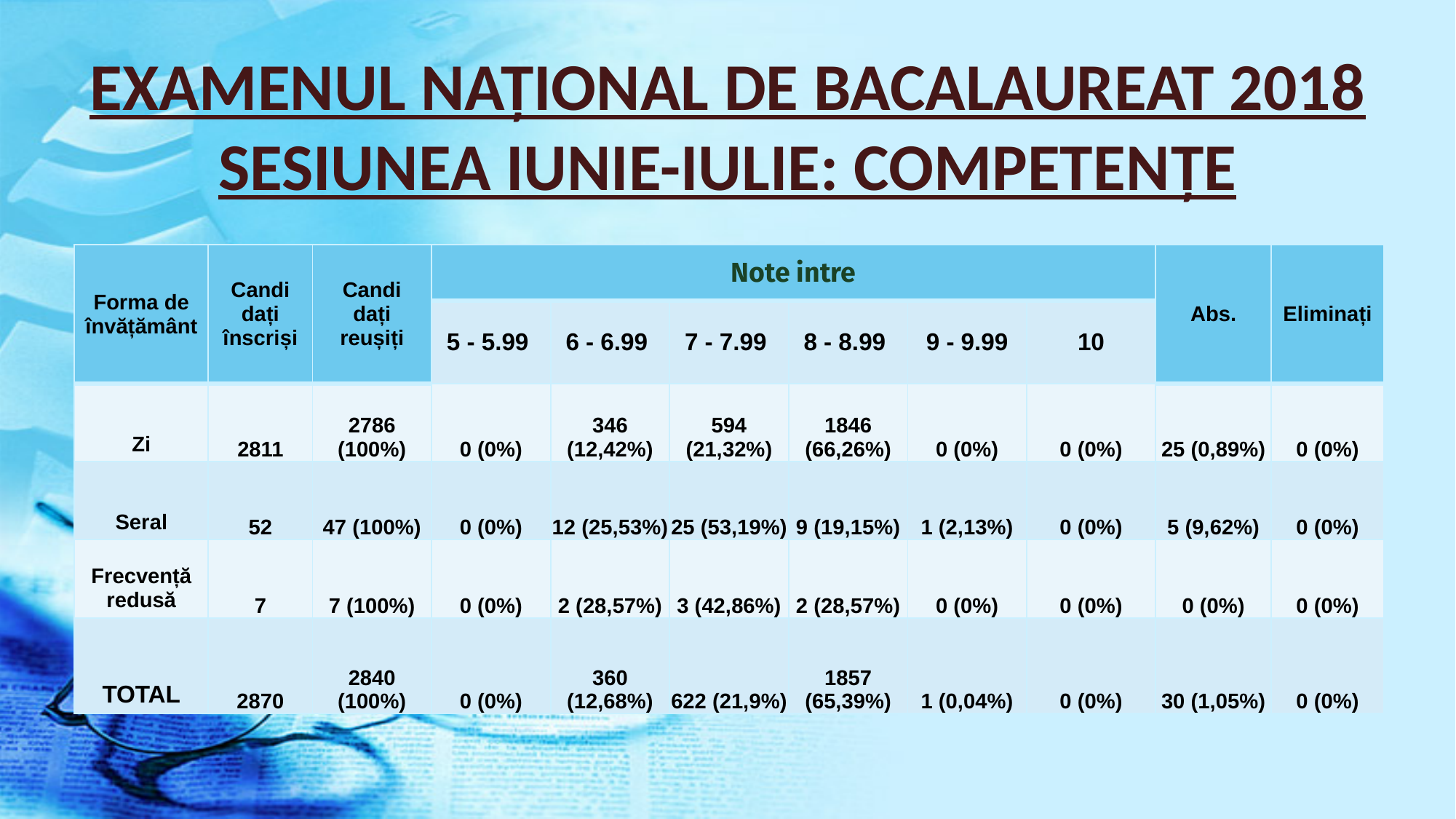

# EXAMENUL NAȚIONAL DE BACALAUREAT 2018 SESIUNEA IUNIE-IULIE: COMPETENȚE
| Forma de învățământ | Candi dați înscriși | Candi dați reușiți | Note intre |  |  |  |  |  | Abs. | Eliminați |
| --- | --- | --- | --- | --- | --- | --- | --- | --- | --- | --- |
|  |  |  | 5 - 5.99 | 6 - 6.99 | 7 - 7.99 | 8 - 8.99 | 9 - 9.99 | 10 |  |  |
| Zi | 2811 | 2786 (100%) | 0 (0%) | 346 (12,42%) | 594 (21,32%) | 1846 (66,26%) | 0 (0%) | 0 (0%) | 25 (0,89%) | 0 (0%) |
| Seral | 52 | 47 (100%) | 0 (0%) | 12 (25,53%) | 25 (53,19%) | 9 (19,15%) | 1 (2,13%) | 0 (0%) | 5 (9,62%) | 0 (0%) |
| Frecvență redusă | 7 | 7 (100%) | 0 (0%) | 2 (28,57%) | 3 (42,86%) | 2 (28,57%) | 0 (0%) | 0 (0%) | 0 (0%) | 0 (0%) |
| TOTAL | 2870 | 2840 (100%) | 0 (0%) | 360 (12,68%) | 622 (21,9%) | 1857 (65,39%) | 1 (0,04%) | 0 (0%) | 30 (1,05%) | 0 (0%) |